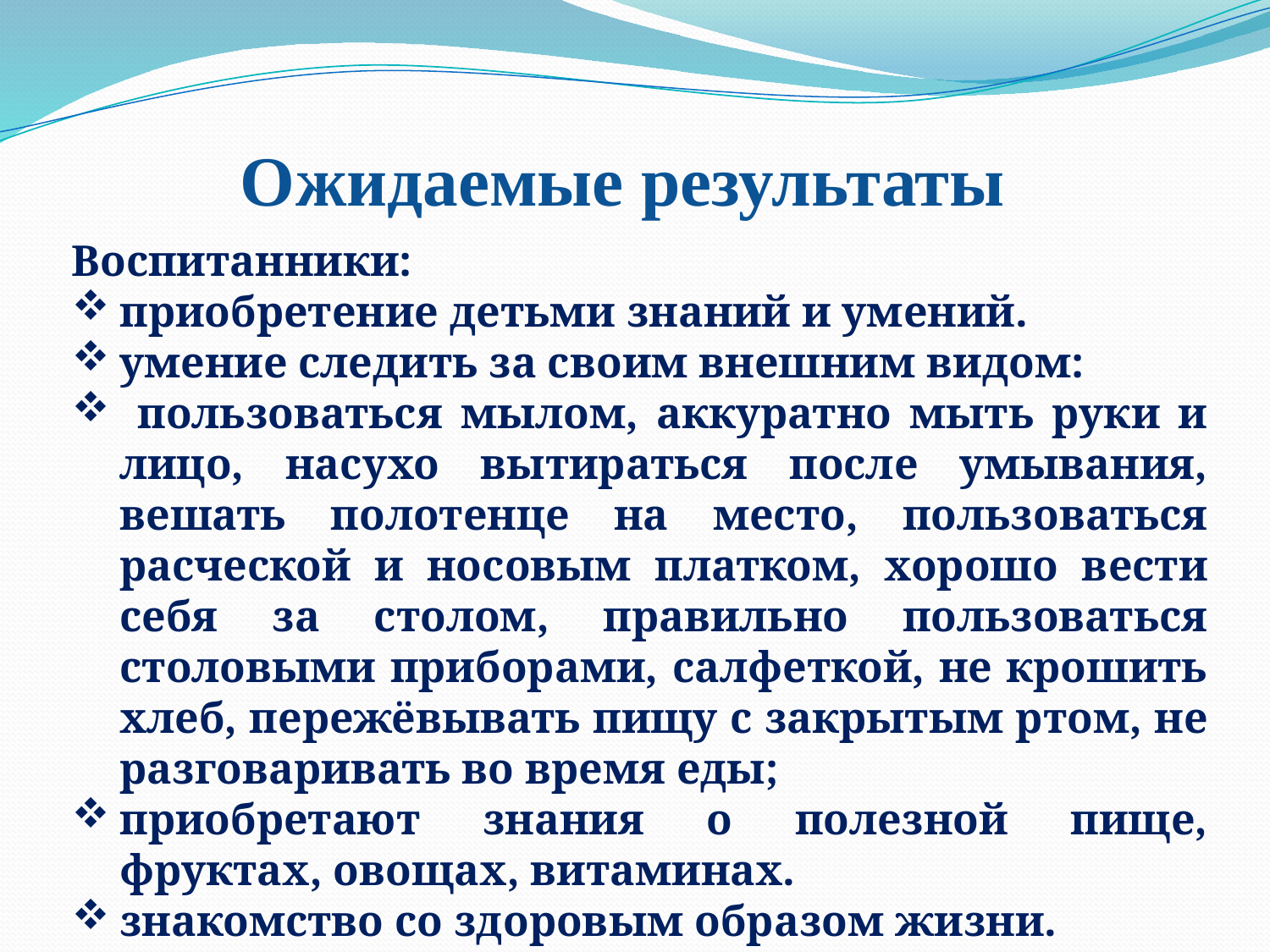

Ожидаемые результаты
Воспитанники:
приобретение детьми знаний и умений.
умение следить за своим внешним видом:
 пользоваться мылом, аккуратно мыть руки и лицо, насухо вытираться после умывания, вешать полотенце на место, пользоваться расческой и носовым платком, хорошо вести себя за столом, правильно пользоваться столовыми приборами, салфеткой, не крошить хлеб, пережёвывать пищу с закрытым ртом, не разговаривать во время еды;
приобретают знания о полезной пище, фруктах, овощах, витаминах.
знакомство со здоровым образом жизни.